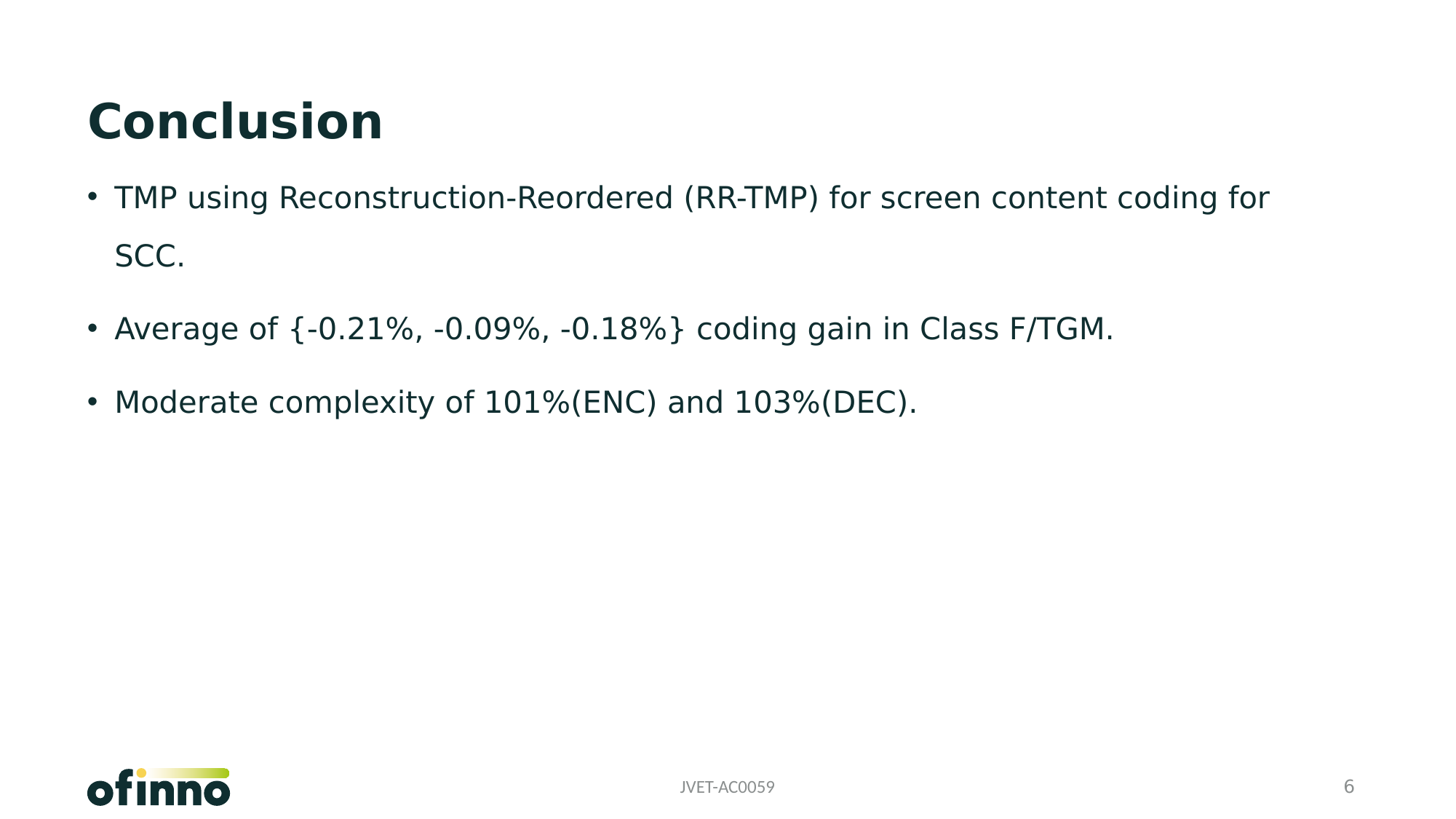

# Conclusion
TMP using Reconstruction-Reordered (RR-TMP) for screen content coding for SCC.
Average of {-0.21%, -0.09%, -0.18%} coding gain in Class F/TGM.
Moderate complexity of 101%(ENC) and 103%(DEC).

JVET-AC0059
6